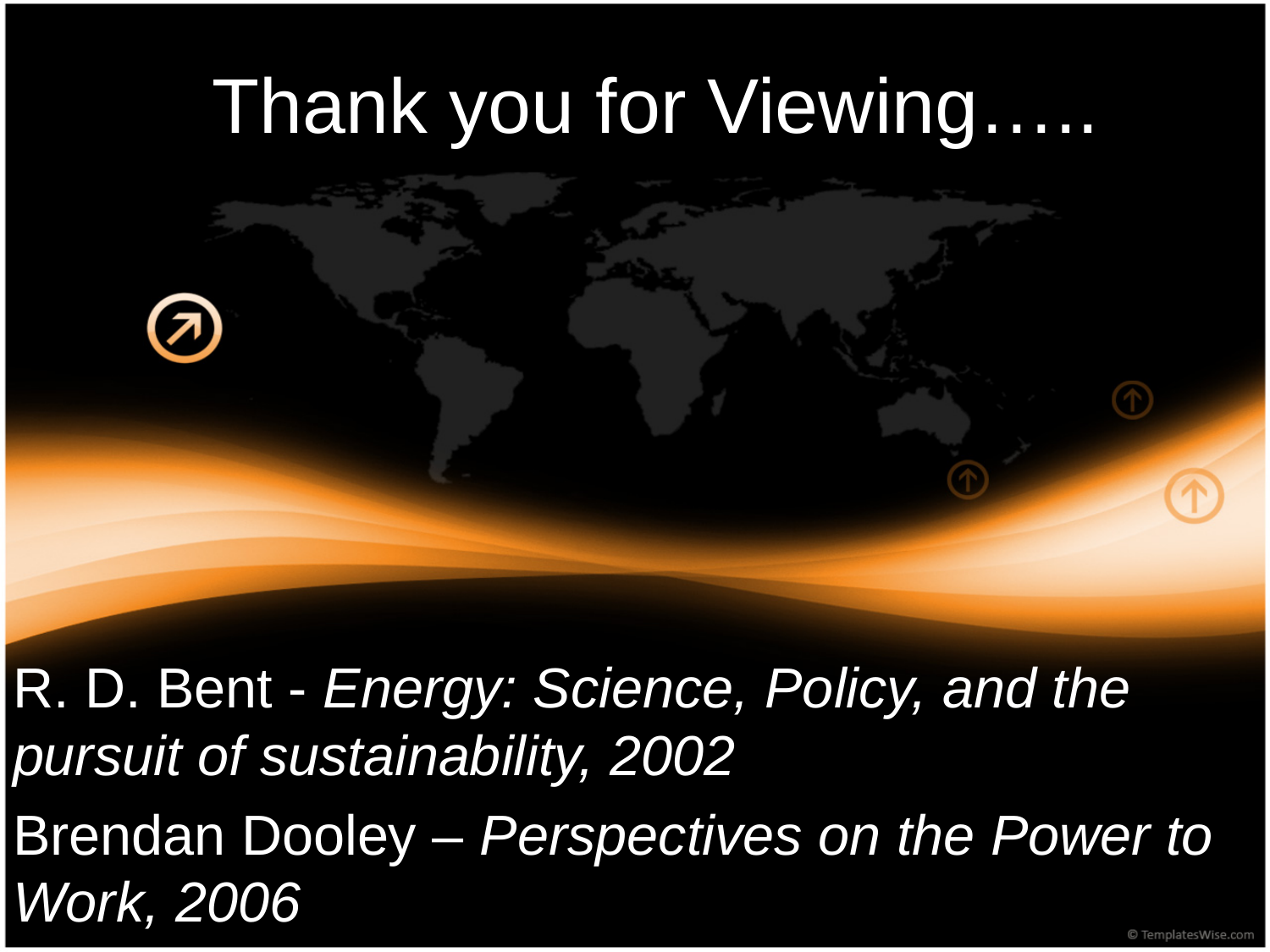

# Thank you for Viewing…..
R. D. Bent - Energy: Science, Policy, and the pursuit of sustainability, 2002
Brendan Dooley – Perspectives on the Power to Work, 2006
Dennis O'Neil - What is Culture, 2006